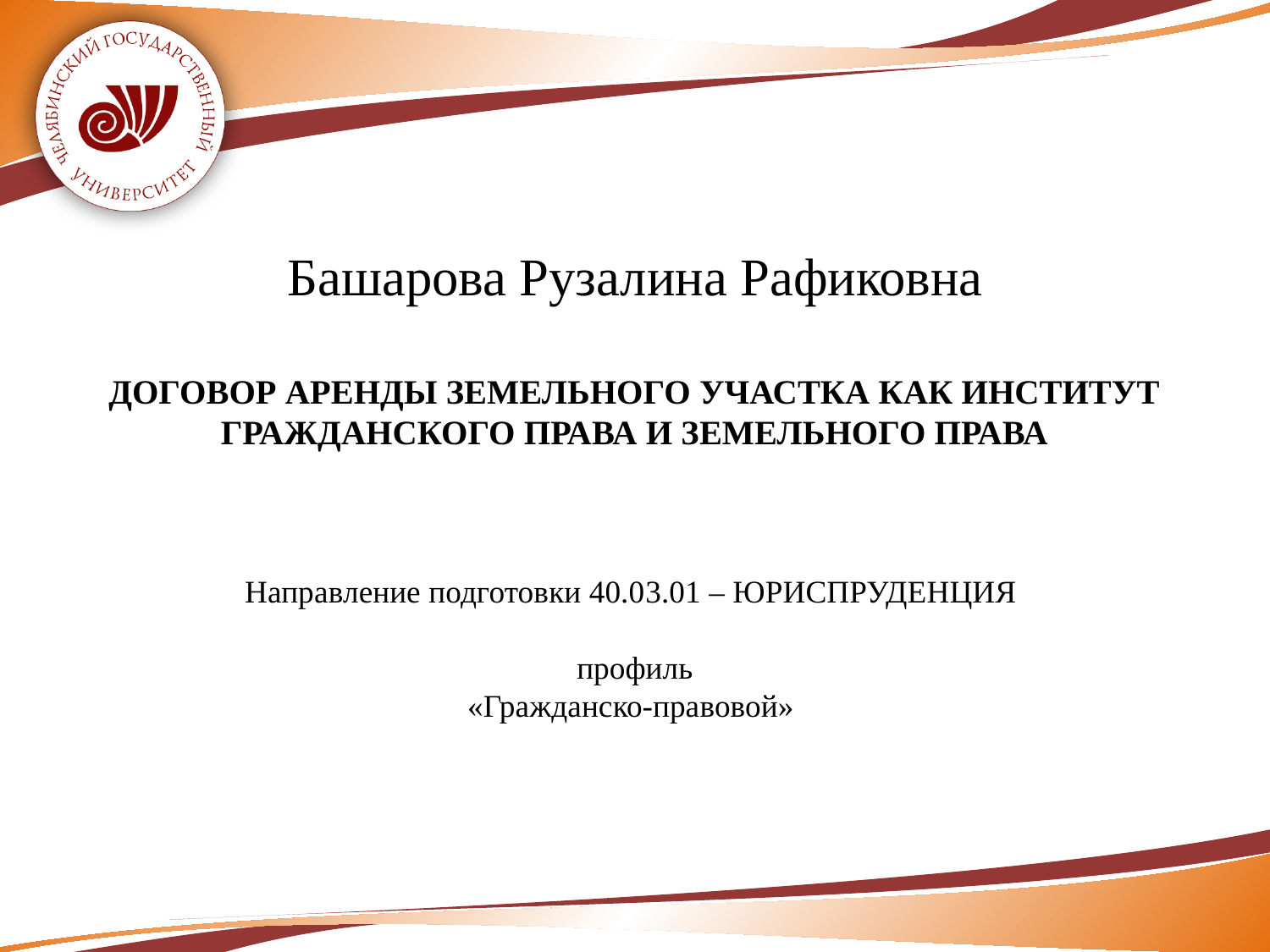

# Башарова Рузалина Рафиковна ДОГОВОР АРЕНДЫ ЗЕМЕЛЬНОГО УЧАСТКА КАК ИНСТИТУТ ГРАЖДАНСКОГО ПРАВА И ЗЕМЕЛЬНОГО ПРАВА
Направление подготовки 40.03.01 – ЮРИСПРУДЕНЦИЯ
 
профиль
«Гражданско-правовой»